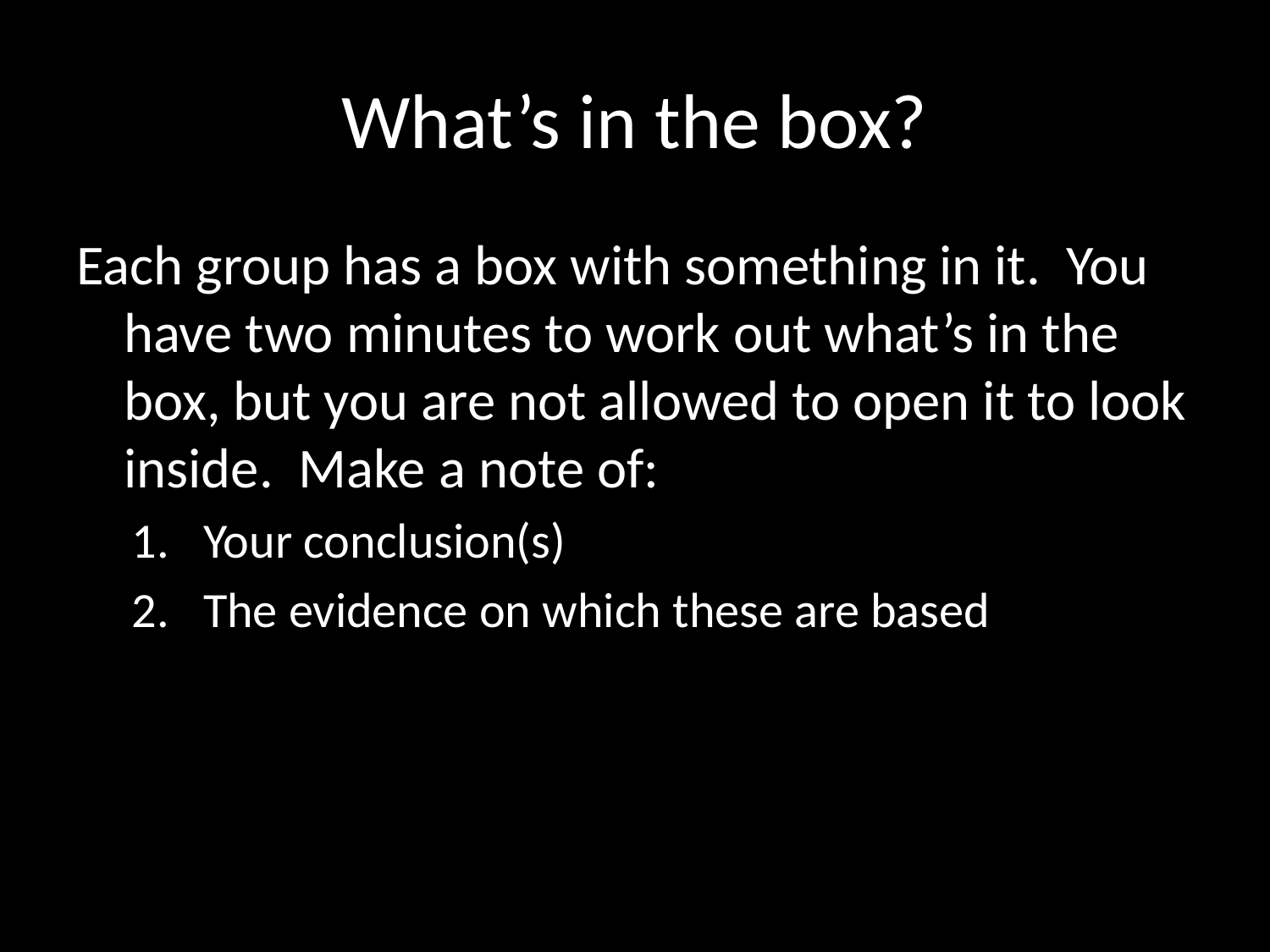

# What’s in the box?
Each group has a box with something in it.  You have two minutes to work out what’s in the box, but you are not allowed to open it to look inside.  Make a note of:
Your conclusion(s)
The evidence on which these are based